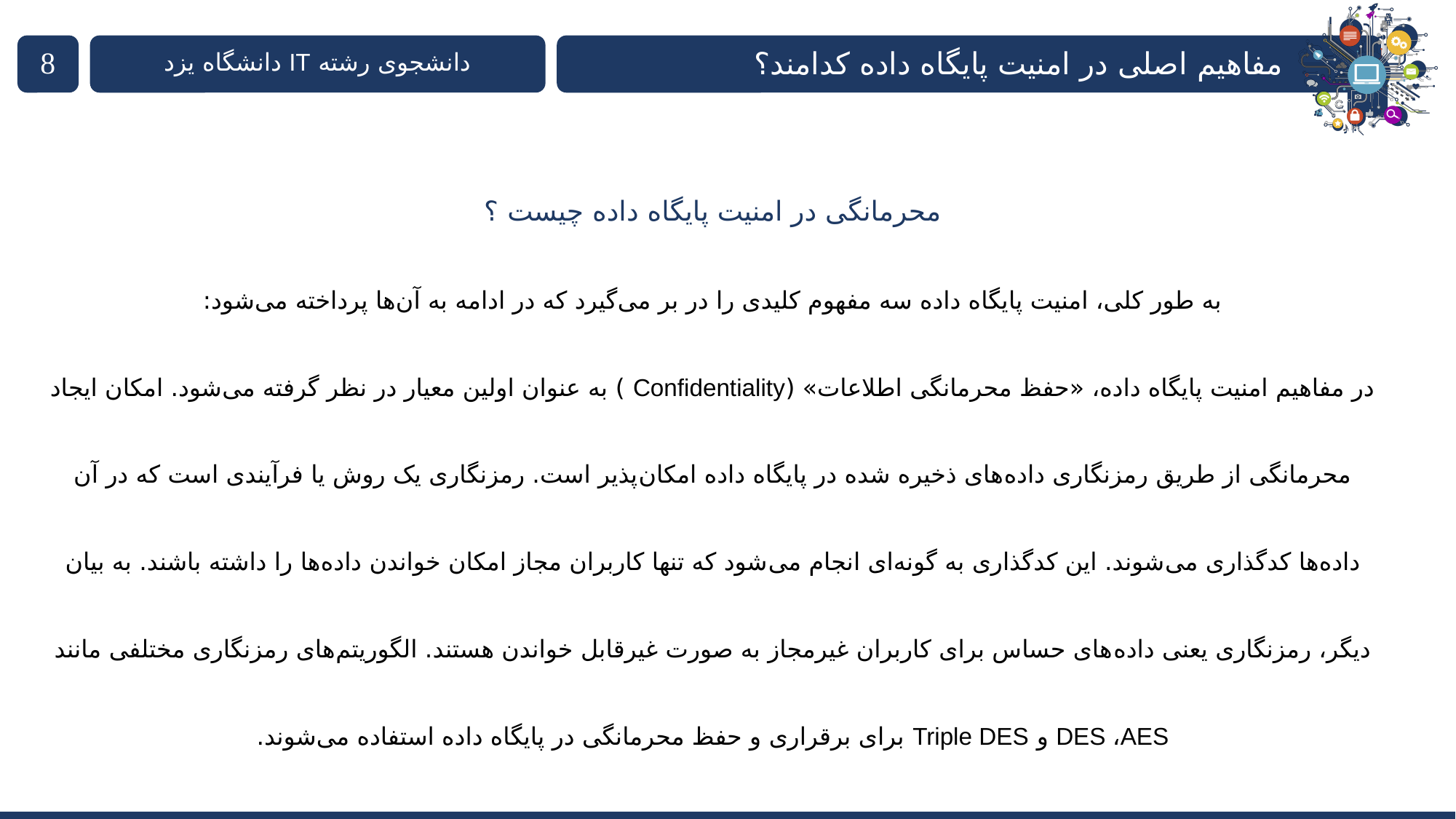

مفاهیم اصلی در امنیت پایگاه داده کدامند؟
دانشجوی رشته IT دانشگاه یزد
محرمانگی در امنیت پایگاه داده چیست ؟
به طور کلی، امنیت پایگاه داده سه مفهوم کلیدی را در بر می‌گیرد که در ادامه به آن‌ها پرداخته می‌شود:
در مفاهیم امنیت پایگاه داده، «حفظ محرمانگی اطلاعات» (Confidentiality ) به عنوان اولین معیار در نظر گرفته می‌شود. امکان ایجاد محرمانگی از طریق رمزنگاری داده‌های ذخیره شده در پایگاه داده امکان‌پذیر است. رمزنگاری یک روش یا فرآیندی است که در آن داده‌ها کدگذاری می‌شوند. این کدگذاری به گونه‌ای انجام می‌شود که تنها کاربران مجاز امکان خواندن داده‌ها را داشته باشند. به بیان دیگر، رمزنگاری یعنی داده‌های حساس برای کاربران غیرمجاز به صورت غیرقابل خواندن هستند. الگوریتم‌های رمزنگاری مختلفی مانند DES ،AES و Triple DES برای برقراری و حفظ محرمانگی در پایگاه داده استفاده می‌شوند.